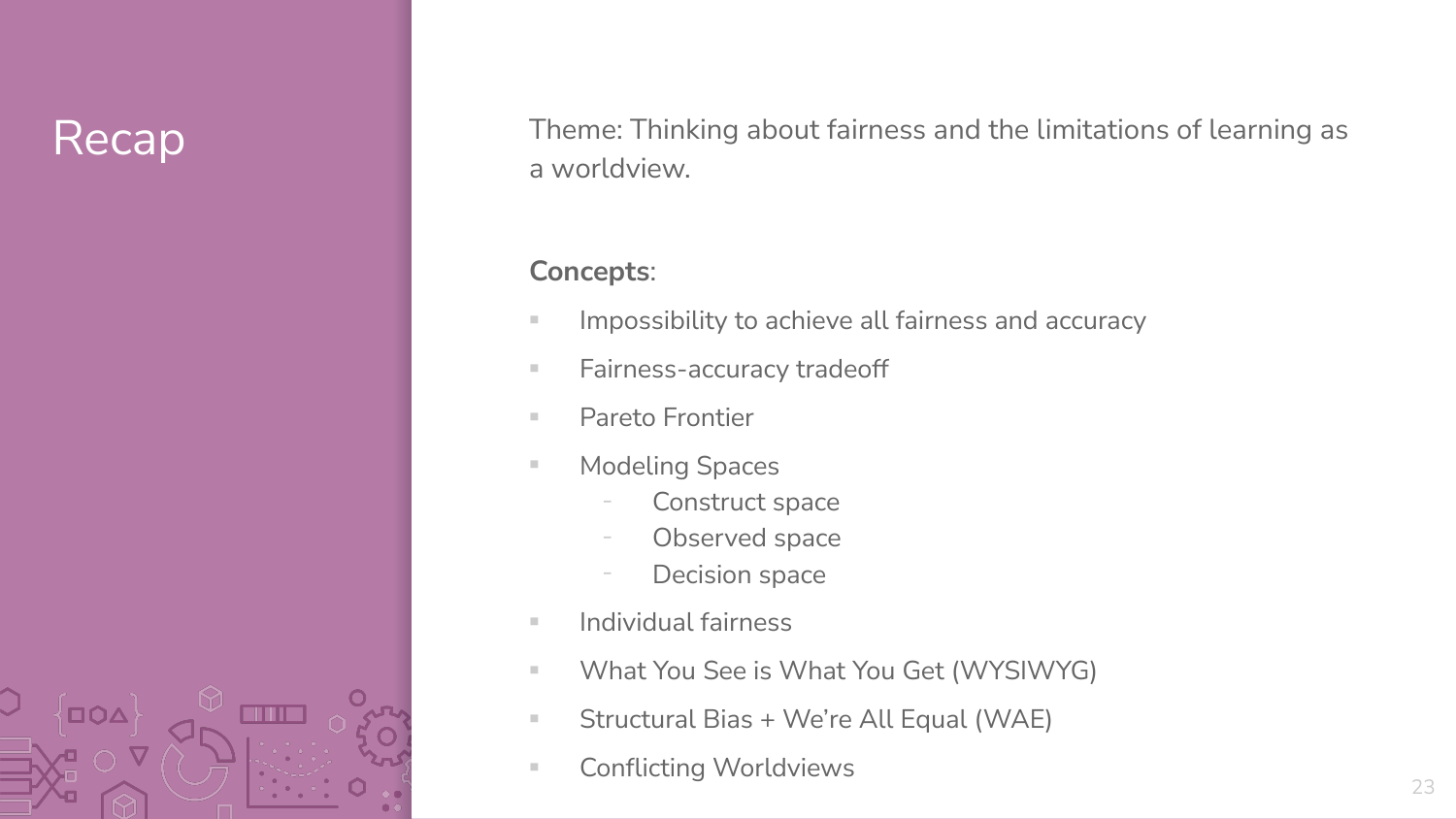

# Recap
Theme: Thinking about fairness and the limitations of learning as a worldview.

Concepts:
Impossibility to achieve all fairness and accuracy
Fairness-accuracy tradeoff
Pareto Frontier
Modeling Spaces
Construct space
Observed space
Decision space
Individual fairness
What You See is What You Get (WYSIWYG)
Structural Bias + We’re All Equal (WAE)
Conflicting Worldviews
23